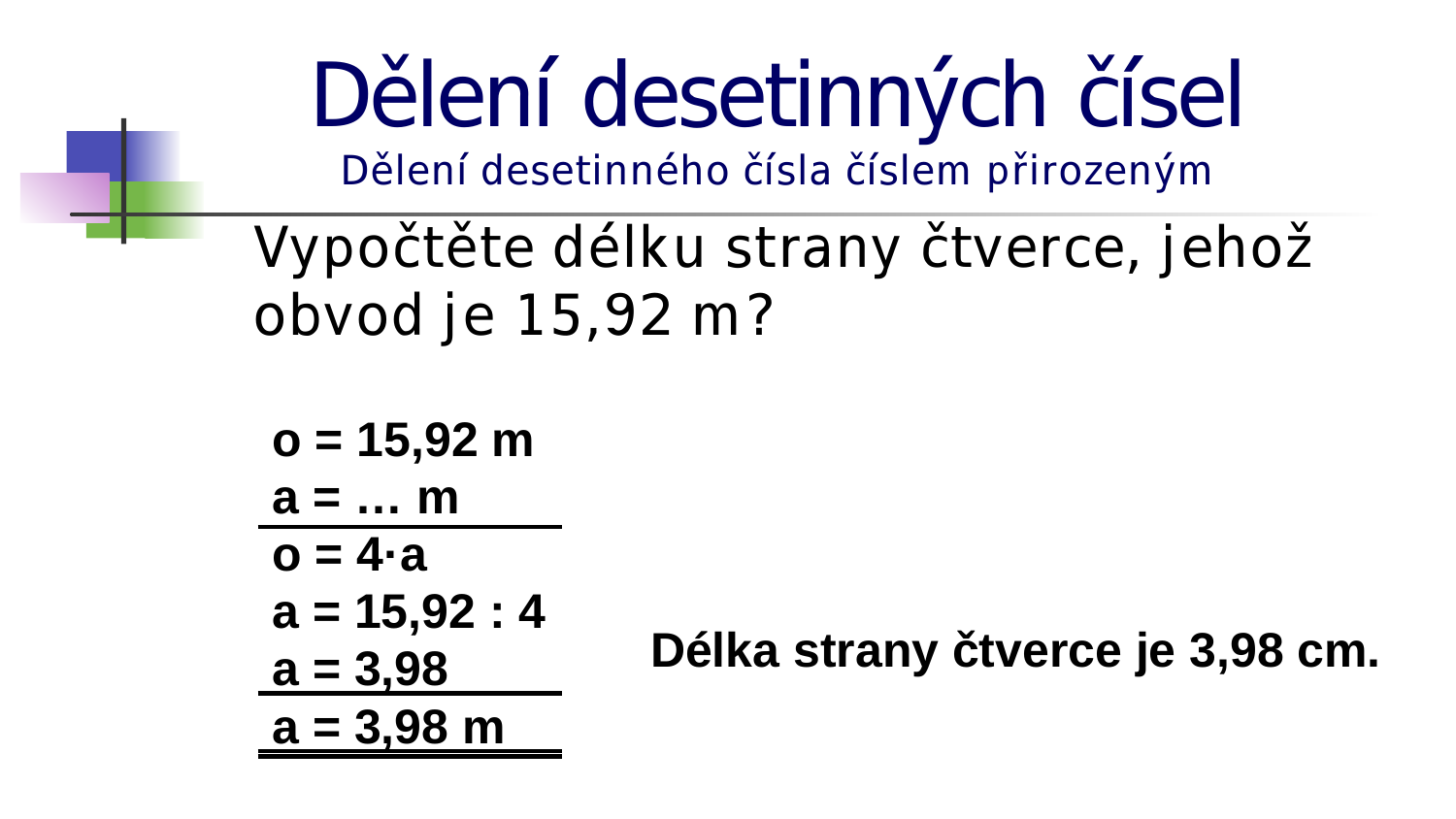

# Dělení desetinných čísel Dělení desetinného čísla číslem přirozeným
Vypočtěte délku strany čtverce, jehož obvod je 15,92 m?
o = 15,92 m
a = … m
o = 4·a
a = 15,92 : 4
Délka strany čtverce je 3,98 cm.
a = 3,98
a = 3,98 m